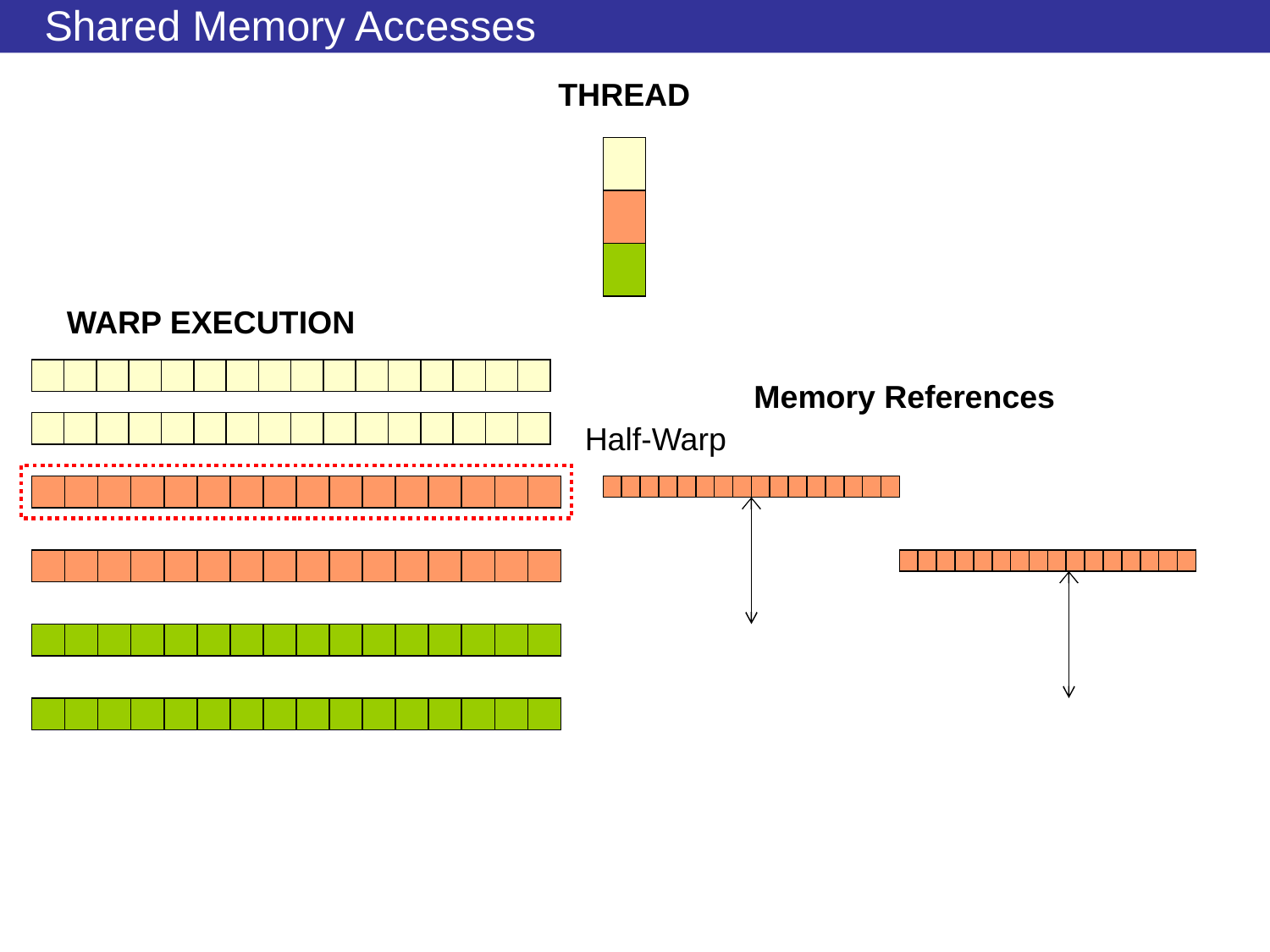

# Shared Memory Accesses
THREAD

WARP EXECUTION

Memory References

Half-Warp